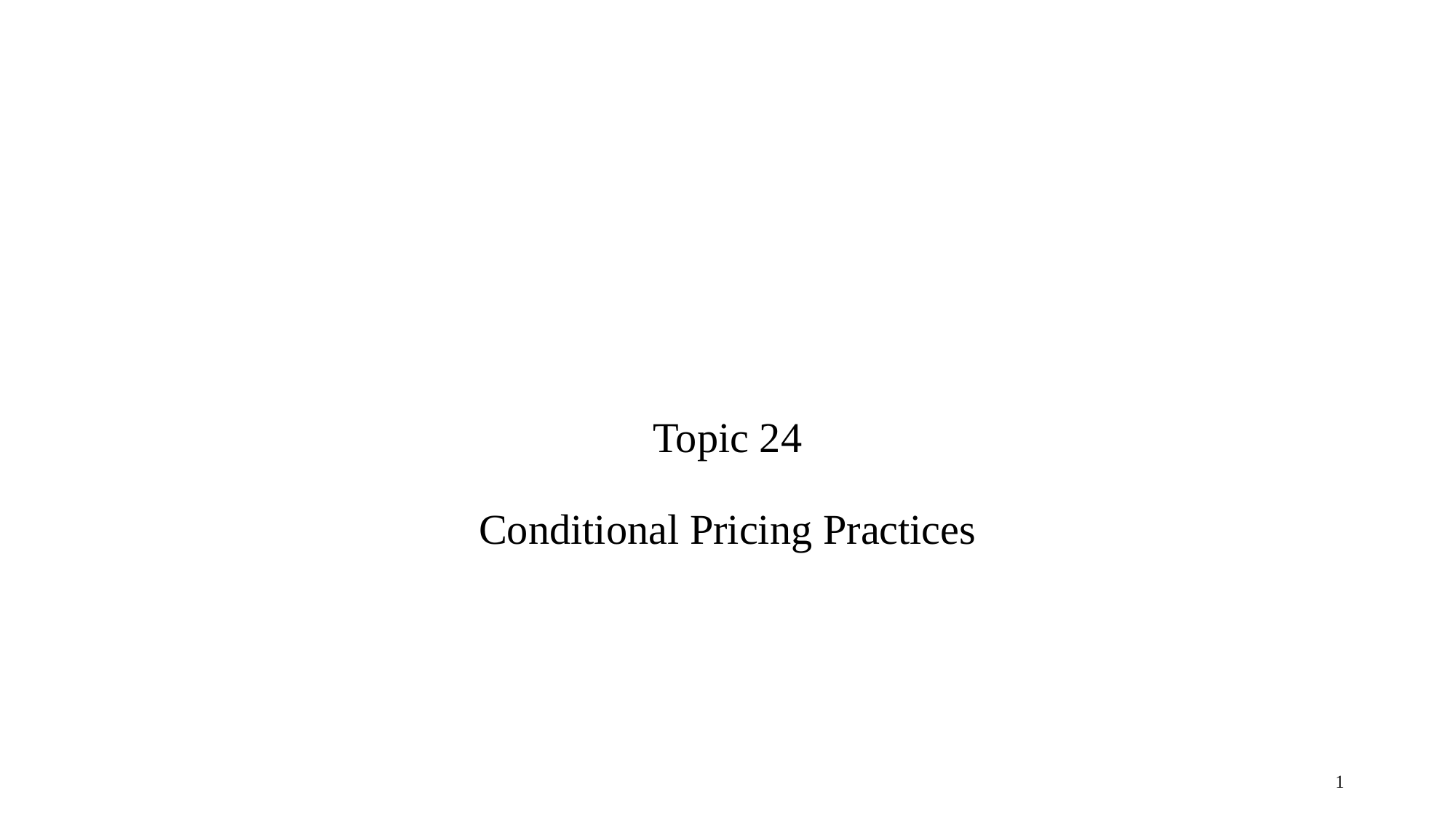

# Topic 24 Conditional Pricing Practices
1